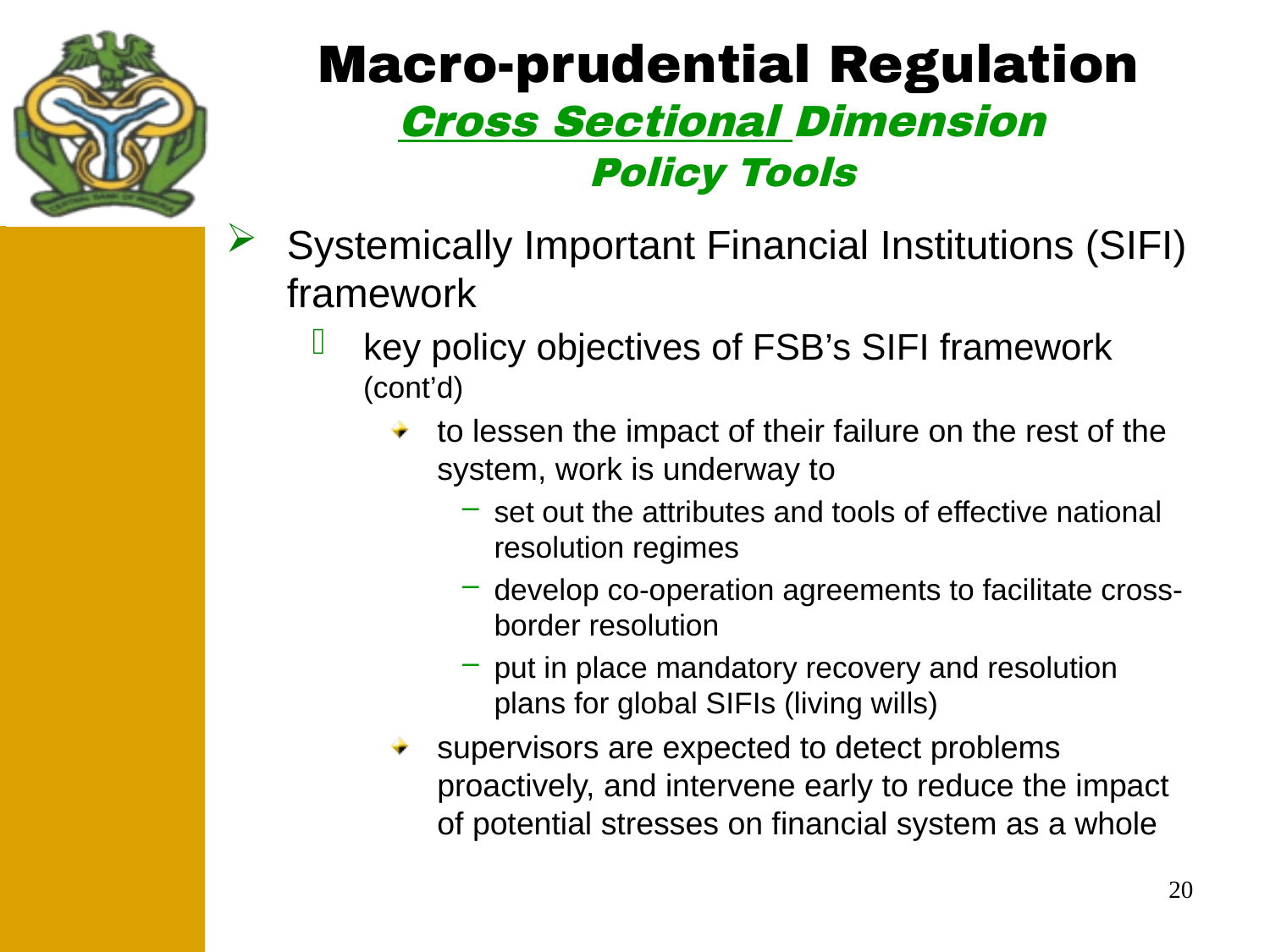

Macro-prudential Regulation
Cross Sectional Dimension
Policy Tools
#
 After
Systemically Important Financial Institutions (SIFI) framework
key policy objectives of FSB’s SIFI framework (cont’d)
to lessen the impact of their failure on the rest of the system, work is underway to
set out the attributes and tools of effective national resolution regimes
develop co-operation agreements to facilitate cross-border resolution
put in place mandatory recovery and resolution plans for global SIFIs (living wills)
supervisors are expected to detect problems proactively, and intervene early to reduce the impact of potential stresses on financial system as a whole

20